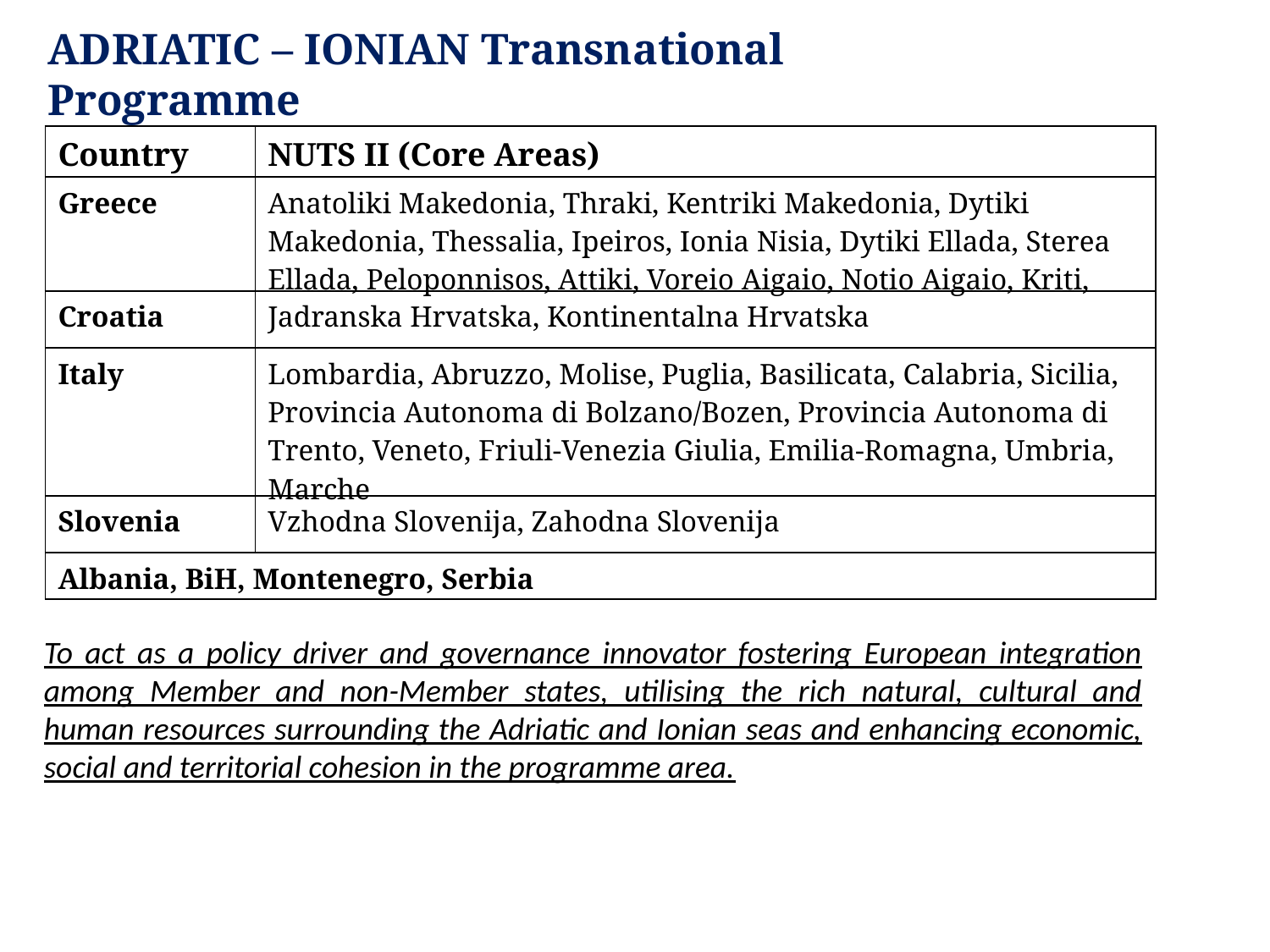

ADRIATIC – IONIAN Transnational Programme
| Country | NUTS II (Core Areas) |
| --- | --- |
| Greece | Anatoliki Makedonia, Thraki, Kentriki Makedonia, Dytiki Makedonia, Thessalia, Ipeiros, Ionia Nisia, Dytiki Ellada, Sterea Ellada, Peloponnisos, Attiki, Voreio Aigaio, Notio Aigaio, Kriti, |
| Croatia | Jadranska Hrvatska, Kontinentalna Hrvatska |
| Italy | Lombardia, Abruzzo, Molise, Puglia, Basilicata, Calabria, Sicilia, Provincia Autonoma di Bolzano/Bozen, Provincia Autonoma di Trento, Veneto, Friuli-Venezia Giulia, Emilia-Romagna, Umbria, Marche |
| Slovenia | Vzhodna Slovenija, Zahodna Slovenija |
| Albania, BiH, Montenegro, Serbia |  |
To act as a policy driver and governance innovator fostering European integration among Member and non-Member states, utilising the rich natural, cultural and human resources surrounding the Adriatic and Ionian seas and enhancing economic, social and territorial cohesion in the programme area.